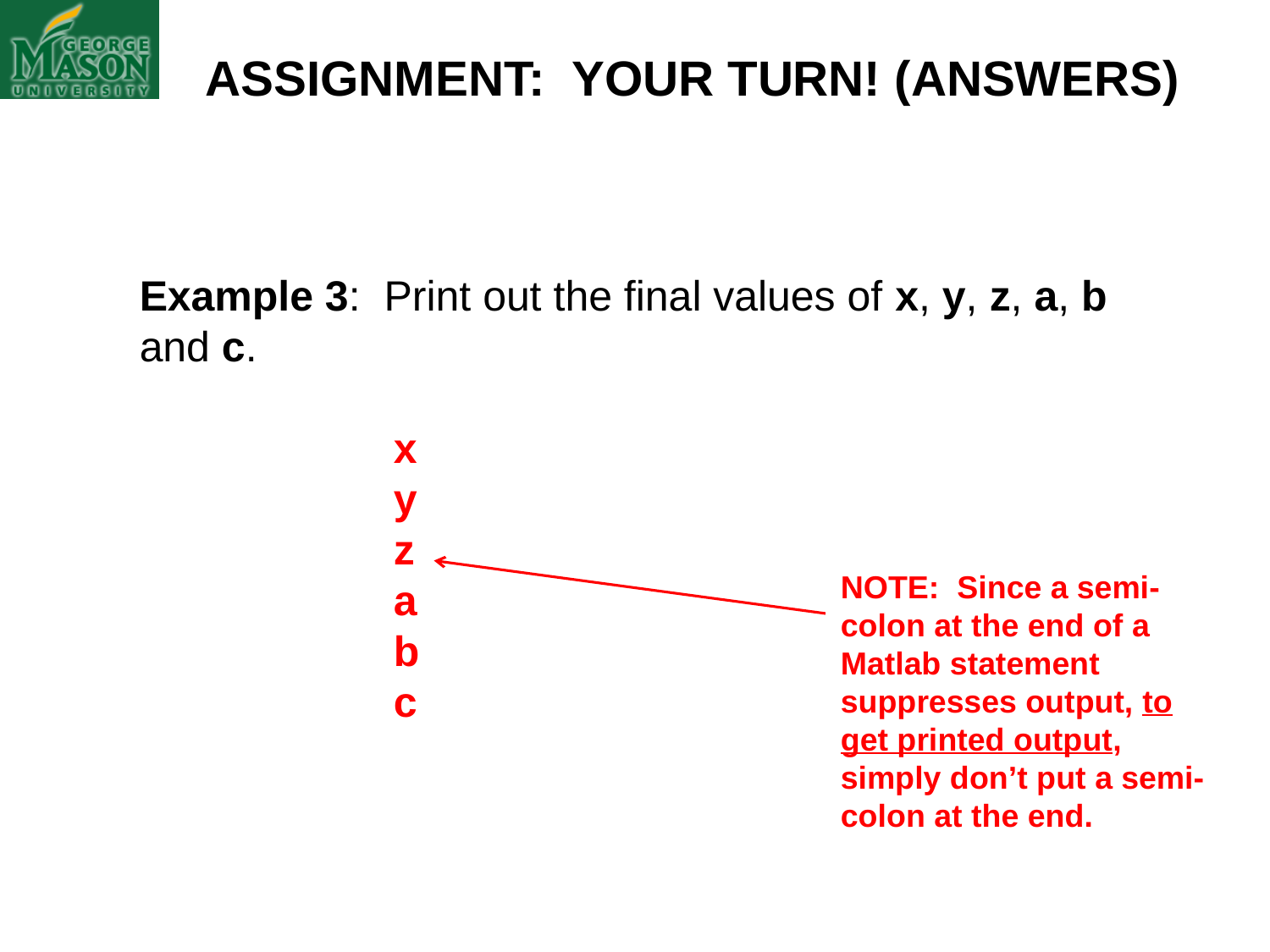

ASSIGNMENT:  YOUR TURN! (ANSWERS)
Example 3:  Print out the final values of x, y, z, a, b and c.

x
y
z
a
b
c
NOTE:  Since a semi-colon at the end of a Matlab statement suppresses output, to get printed output, simply don’t put a semi-colon at the end.